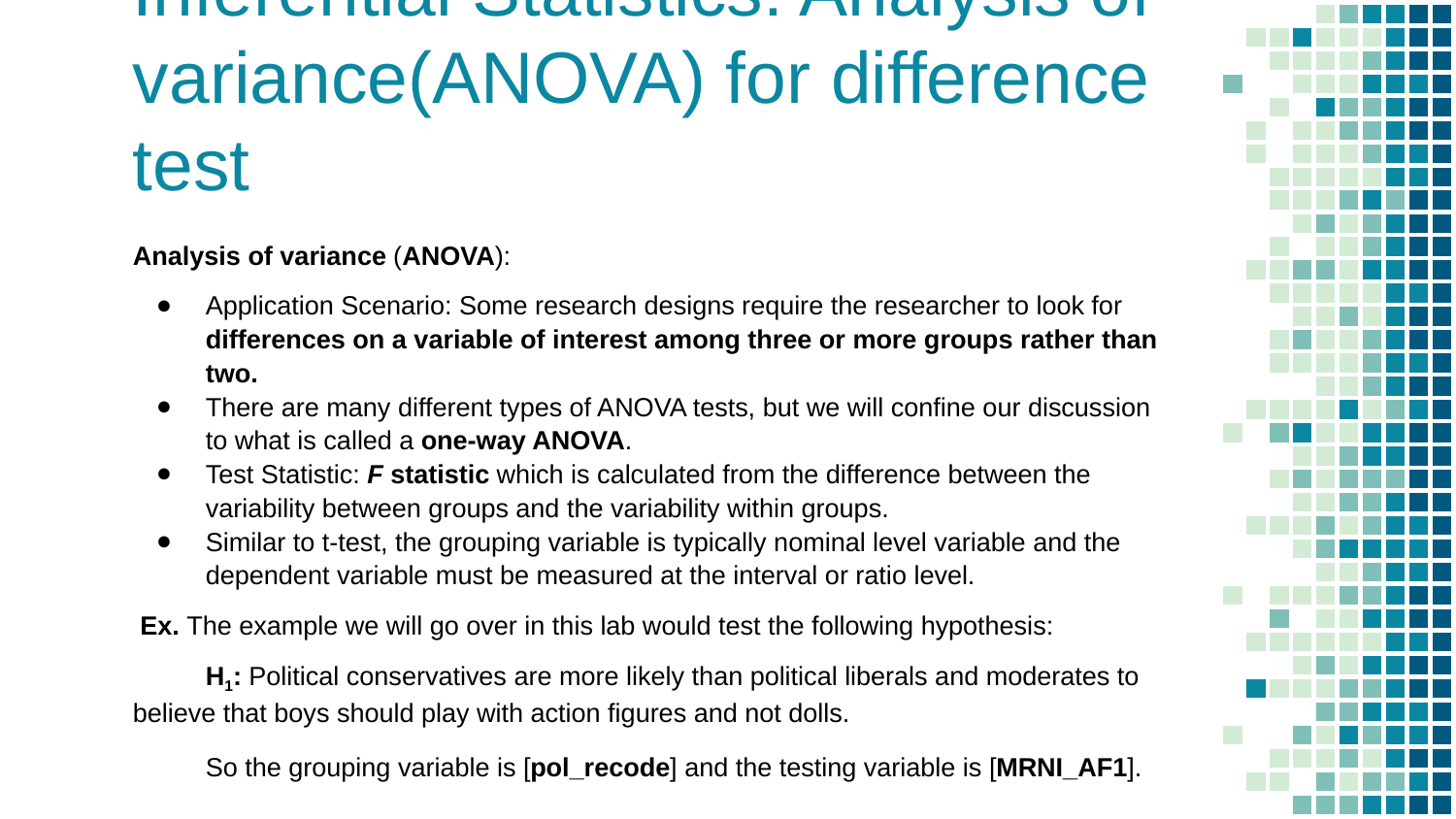

# Inferential Statistics: Analysis of variance(ANOVA) for difference test

Analysis of variance (ANOVA):
Application Scenario: Some research designs require the researcher to look for differences on a variable of interest among three or more groups rather than two.
There are many different types of ANOVA tests, but we will confine our discussion to what is called a one-way ANOVA.
Test Statistic: F statistic which is calculated from the difference between the variability between groups and the variability within groups.
Similar to t-test, the grouping variable is typically nominal level variable and the dependent variable must be measured at the interval or ratio level.
 Ex. The example we will go over in this lab would test the following hypothesis:
H1: Political conservatives are more likely than political liberals and moderates to believe that boys should play with action figures and not dolls.
So the grouping variable is [pol_recode] and the testing variable is [MRNI_AF1].